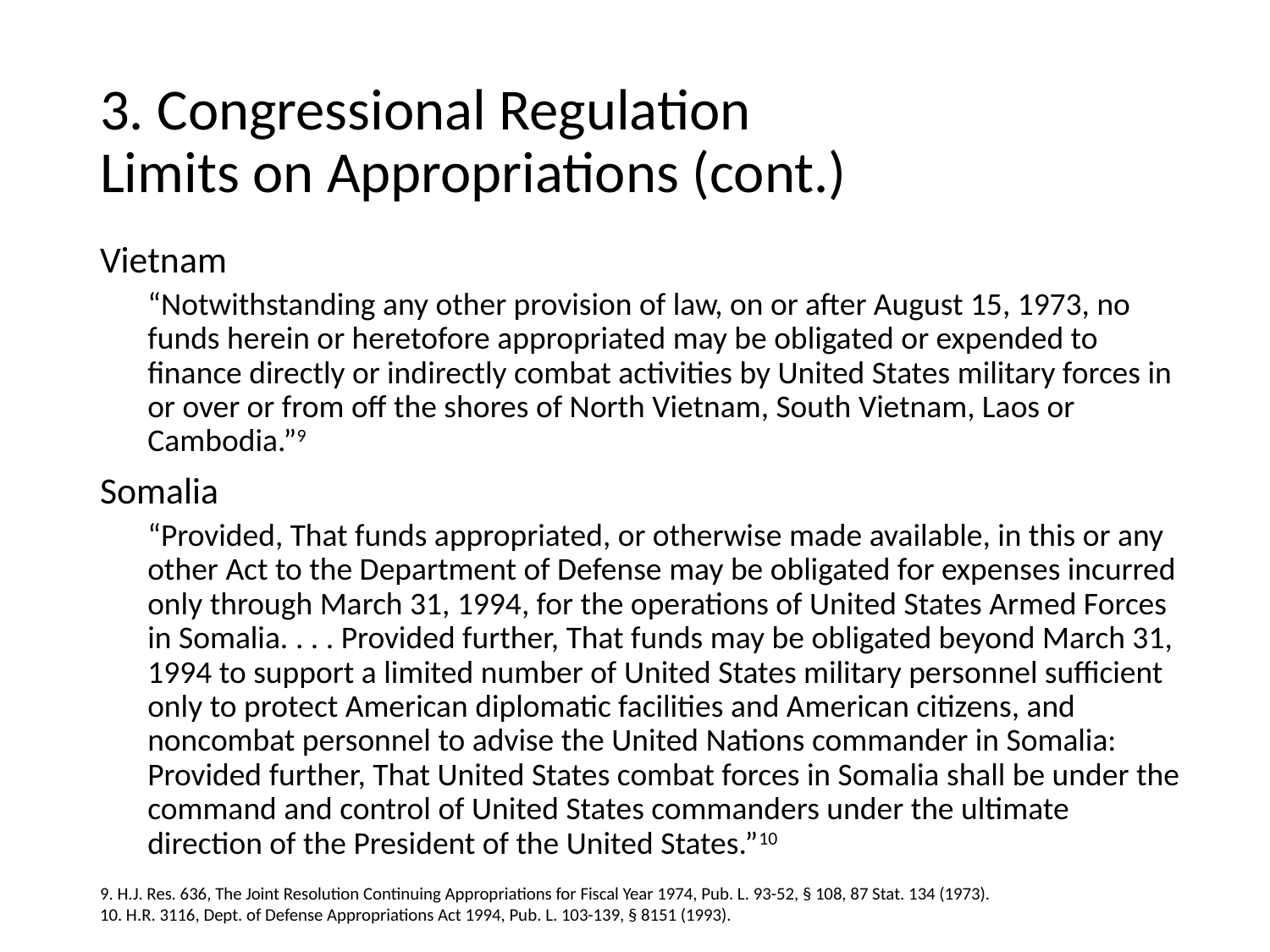

# 3. Congressional Regulation Limits on Appropriations (cont.)
Vietnam
“Notwithstanding any other provision of law, on or after August 15, 1973, no funds herein or heretofore appropriated may be obligated or expended to finance directly or indirectly combat activities by United States military forces in or over or from off the shores of North Vietnam, South Vietnam, Laos or Cambodia.”9
Somalia
“Provided, That funds appropriated, or otherwise made available, in this or any other Act to the Department of Defense may be obligated for expenses incurred only through March 31, 1994, for the operations of United States Armed Forces in Somalia. . . . Provided further, That funds may be obligated beyond March 31, 1994 to support a limited number of United States military personnel sufficient only to protect American diplomatic facilities and American citizens, and noncombat personnel to advise the United Nations commander in Somalia: Provided further, That United States combat forces in Somalia shall be under the command and control of United States commanders under the ultimate direction of the President of the United States.”10

9. H.J. Res. 636, The Joint Resolution Continuing Appropriations for Fiscal Year 1974, Pub. L. 93-52, § 108, 87 Stat. 134 (1973).
10. H.R. 3116, Dept. of Defense Appropriations Act 1994, Pub. L. 103-139, § 8151 (1993).